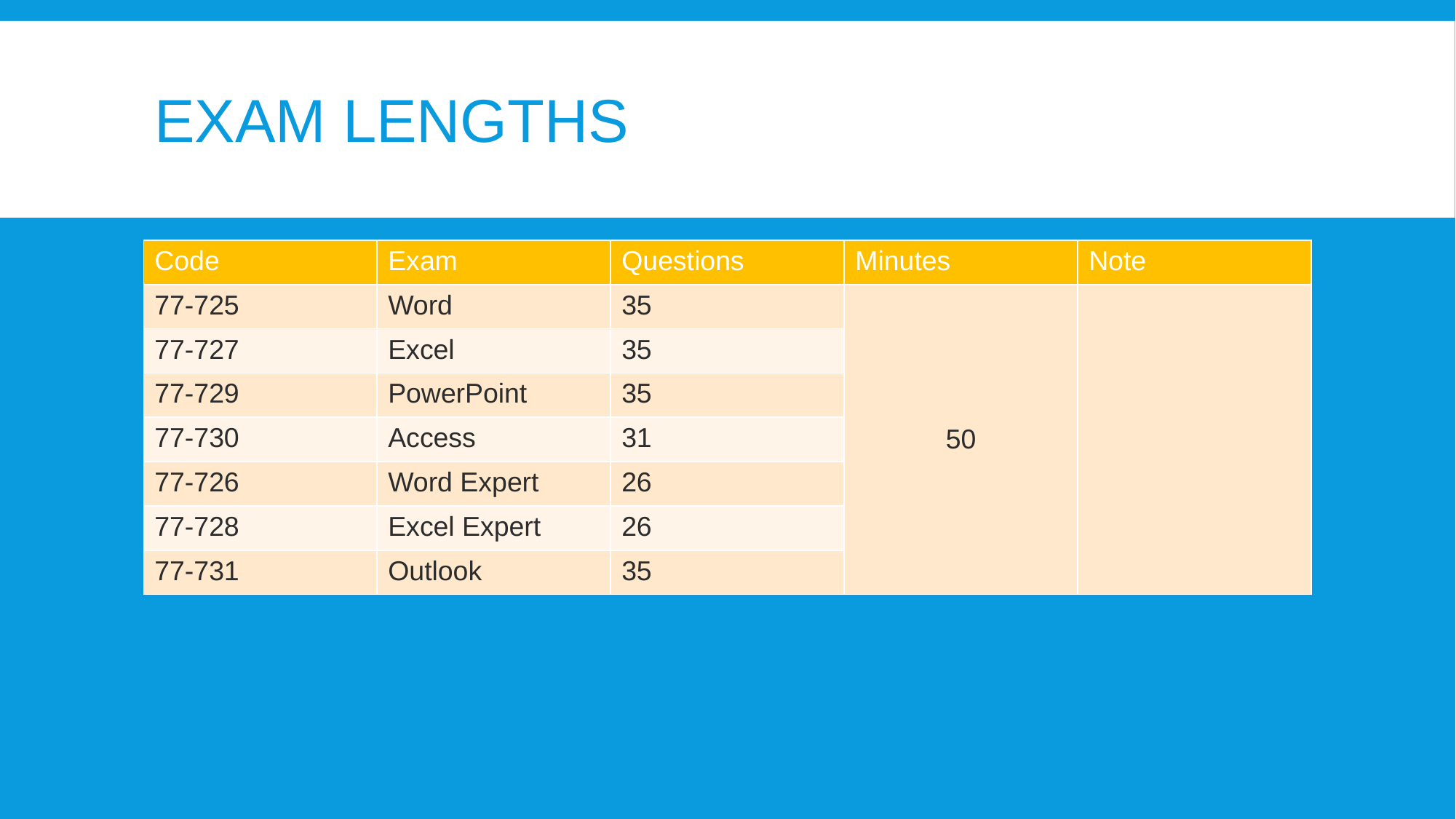

# Exam lengths
| Code | Exam | Questions | Minutes | Note |
| --- | --- | --- | --- | --- |
| 77-725 | Word | 35 | 50 |  |
| 77-727 | Excel | 35 |  |  |
| 77-729 | PowerPoint | 35 |  |  |
| 77-730 | Access | 31 |  |  |
| 77-726 | Word Expert | 26 |  |  |
| 77-728 | Excel Expert | 26 |  |  |
| 77-731 | Outlook | 35 |  |  |